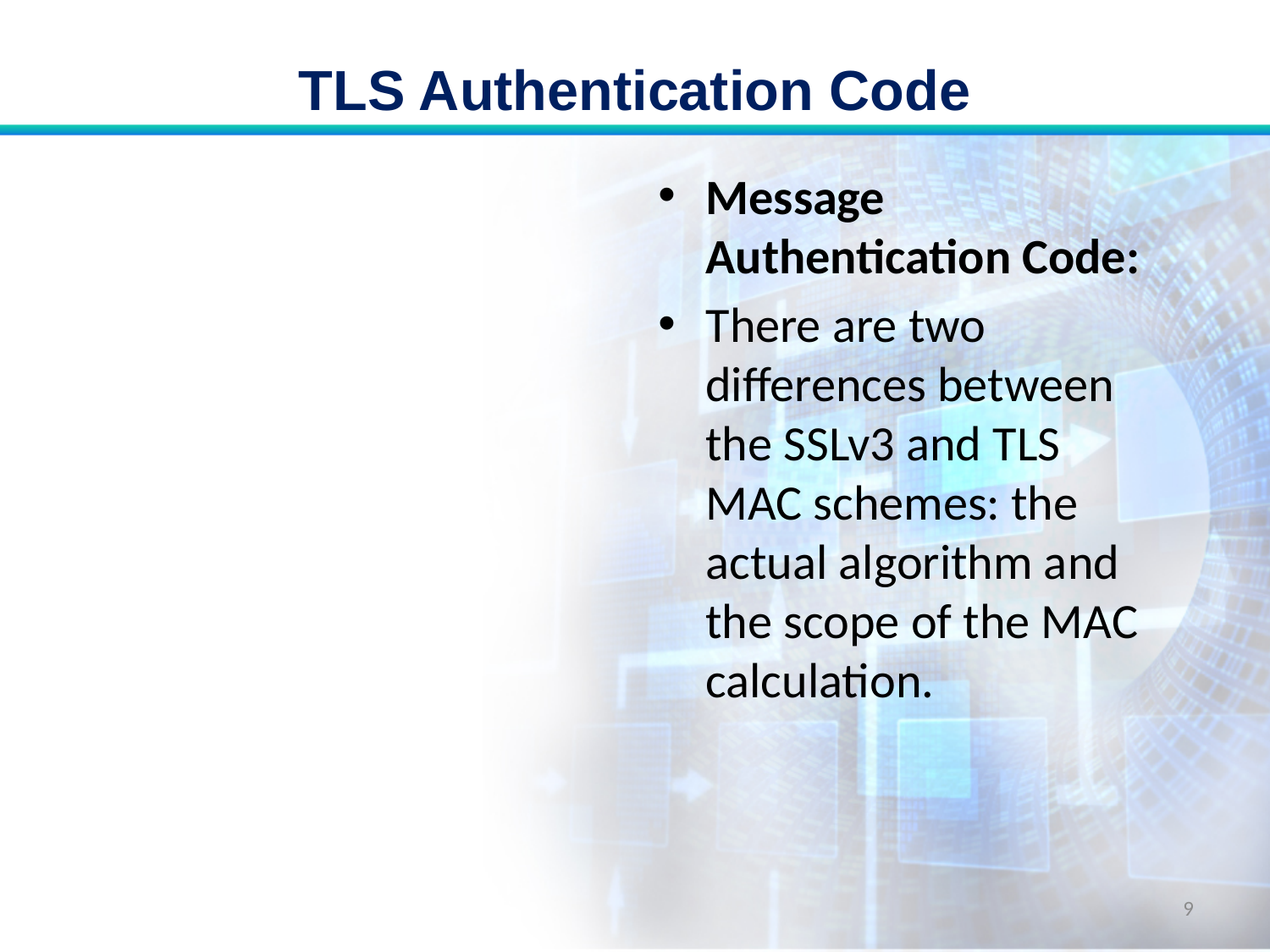

# TLS Authentication Code
Message Authentication Code:
There are two differences between the SSLv3 and TLS MAC schemes: the actual algorithm and the scope of the MAC calculation.
9